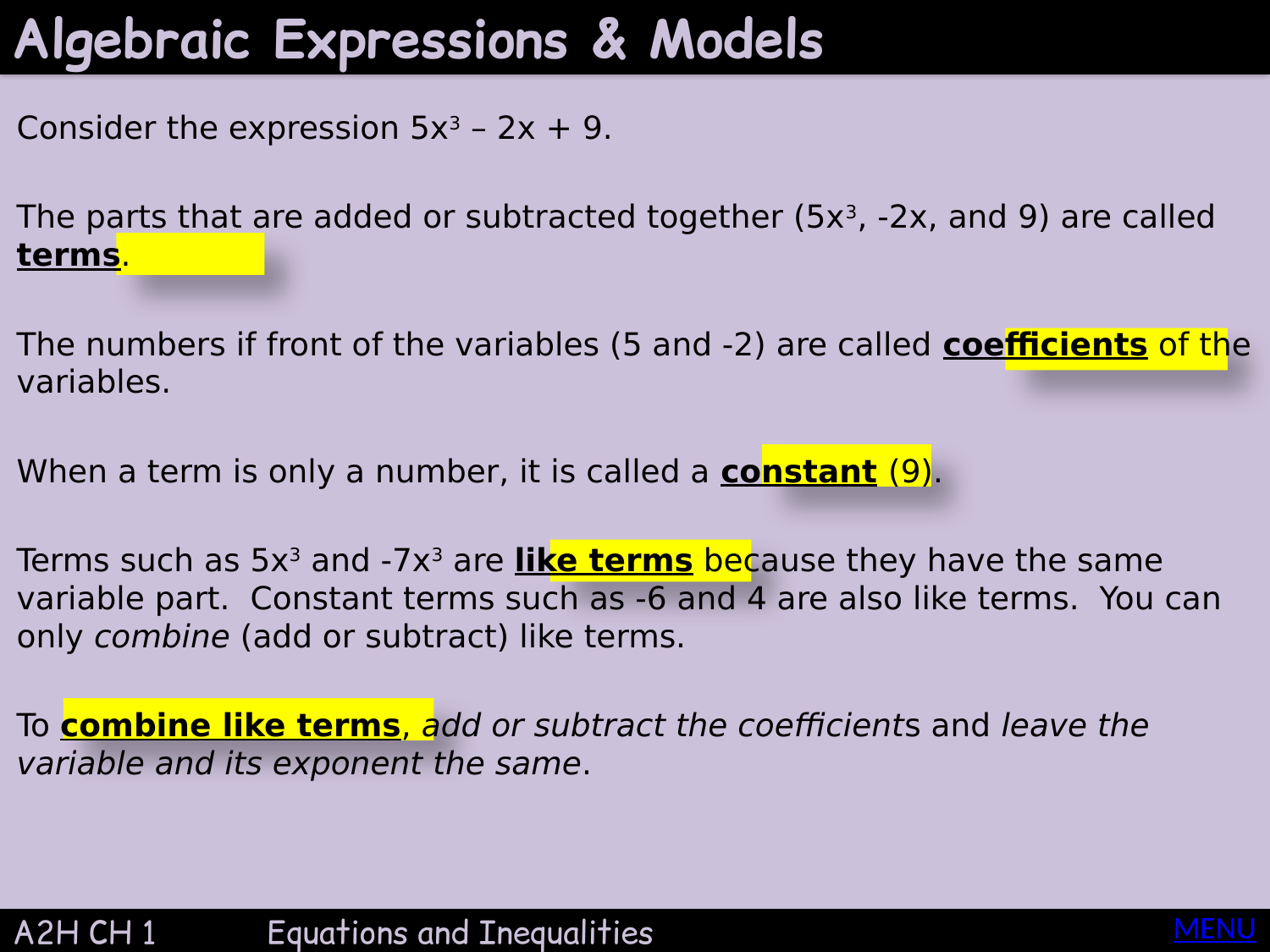

Algebraic Expressions & Models
Consider the expression 5x3 – 2x + 9.

The parts that are added or subtracted together (5x3, -2x, and 9) are called terms.

The numbers if front of the variables (5 and -2) are called coefficients of the variables.

When a term is only a number, it is called a constant (9).

Terms such as 5x3 and -7x3 are like terms because they have the same variable part.  Constant terms such as -6 and 4 are also like terms.  You can only combine (add or subtract) like terms.

To combine like terms, add or subtract the coefficients and leave the variable and its exponent the same.

MENU
A2H CH 1 	Equations and Inequalities